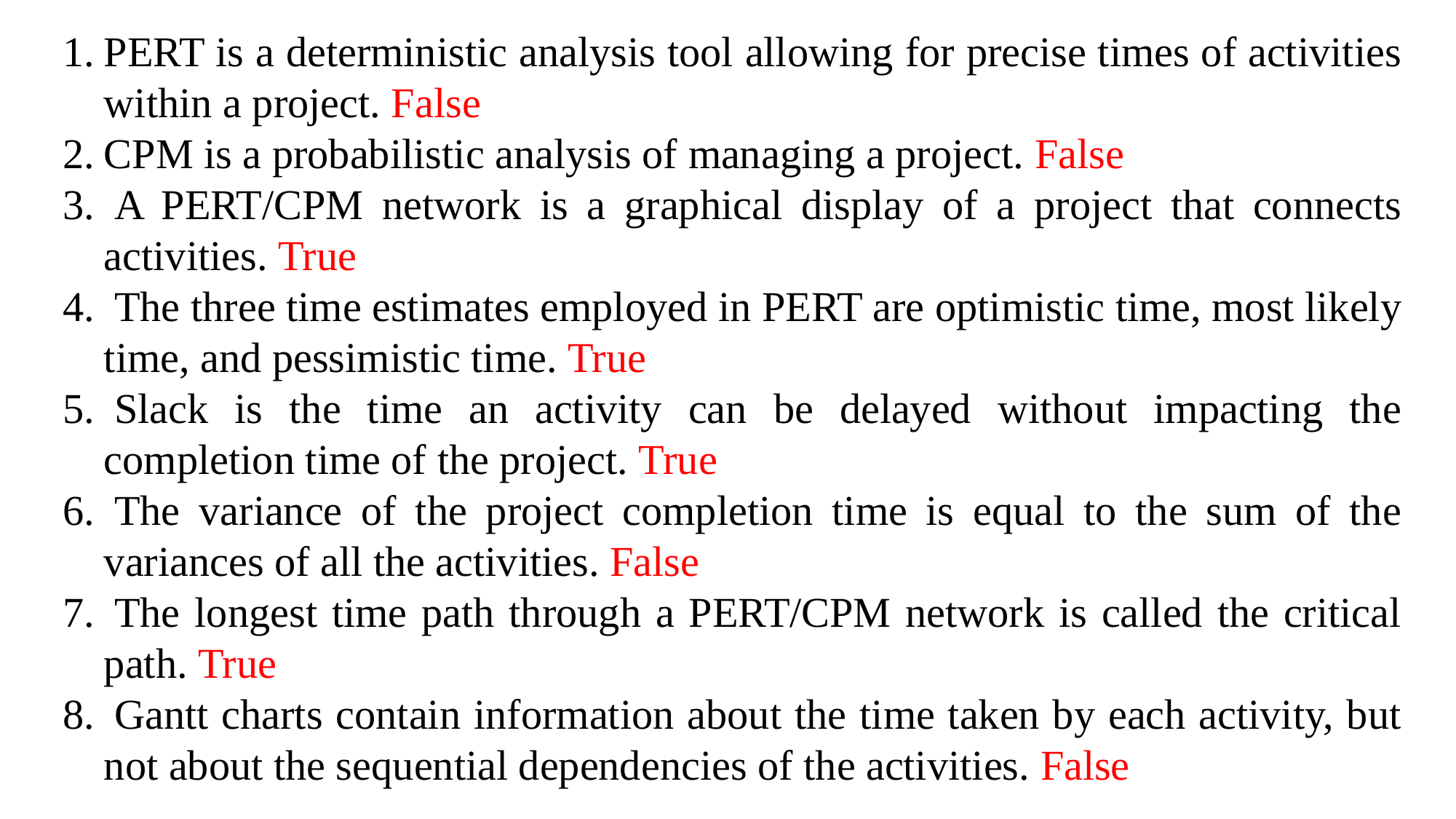

PERT is a deterministic analysis tool allowing for precise times of activities within a project. False
CPM is a probabilistic analysis of managing a project. False
 A PERT/CPM network is a graphical display of a project that connects activities. True
 The three time estimates employed in PERT are optimistic time, most likely time, and pessimistic time. True
 Slack is the time an activity can be delayed without impacting the completion time of the project. True
 The variance of the project completion time is equal to the sum of the variances of all the activities. False
 The longest time path through a PERT/CPM network is called the critical path. True
 Gantt charts contain information about the time taken by each activity, but not about the sequential dependencies of the activities. False